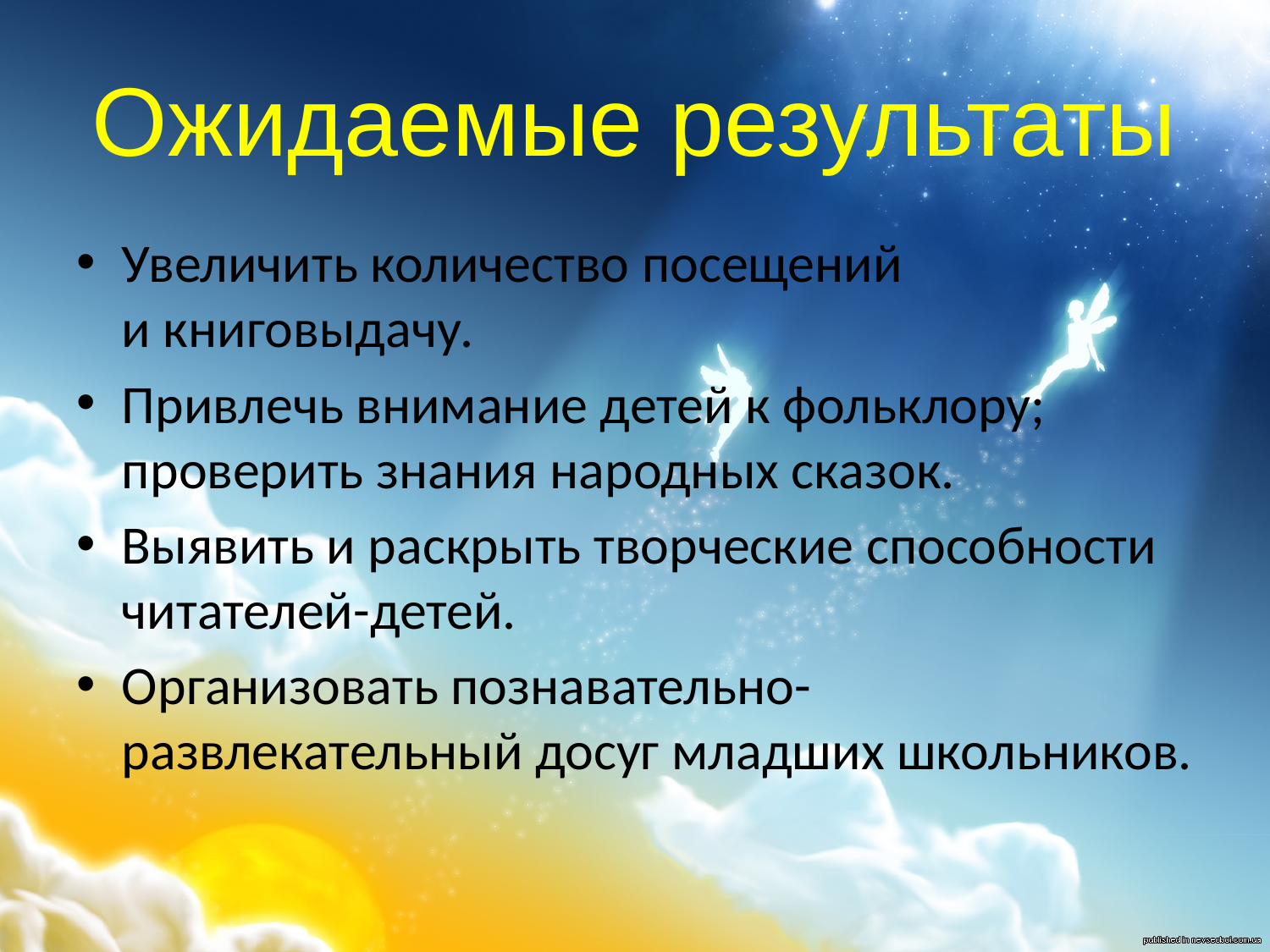

# Ожидаемые результаты
Увеличить количество посещений
и книговыдачу.
Привлечь внимание детей к фольклору; проверить знания народных сказок.
Выявить и раскрыть творческие способности читателей-детей.
Организовать познавательно-развлекательный досуг младших школьников.